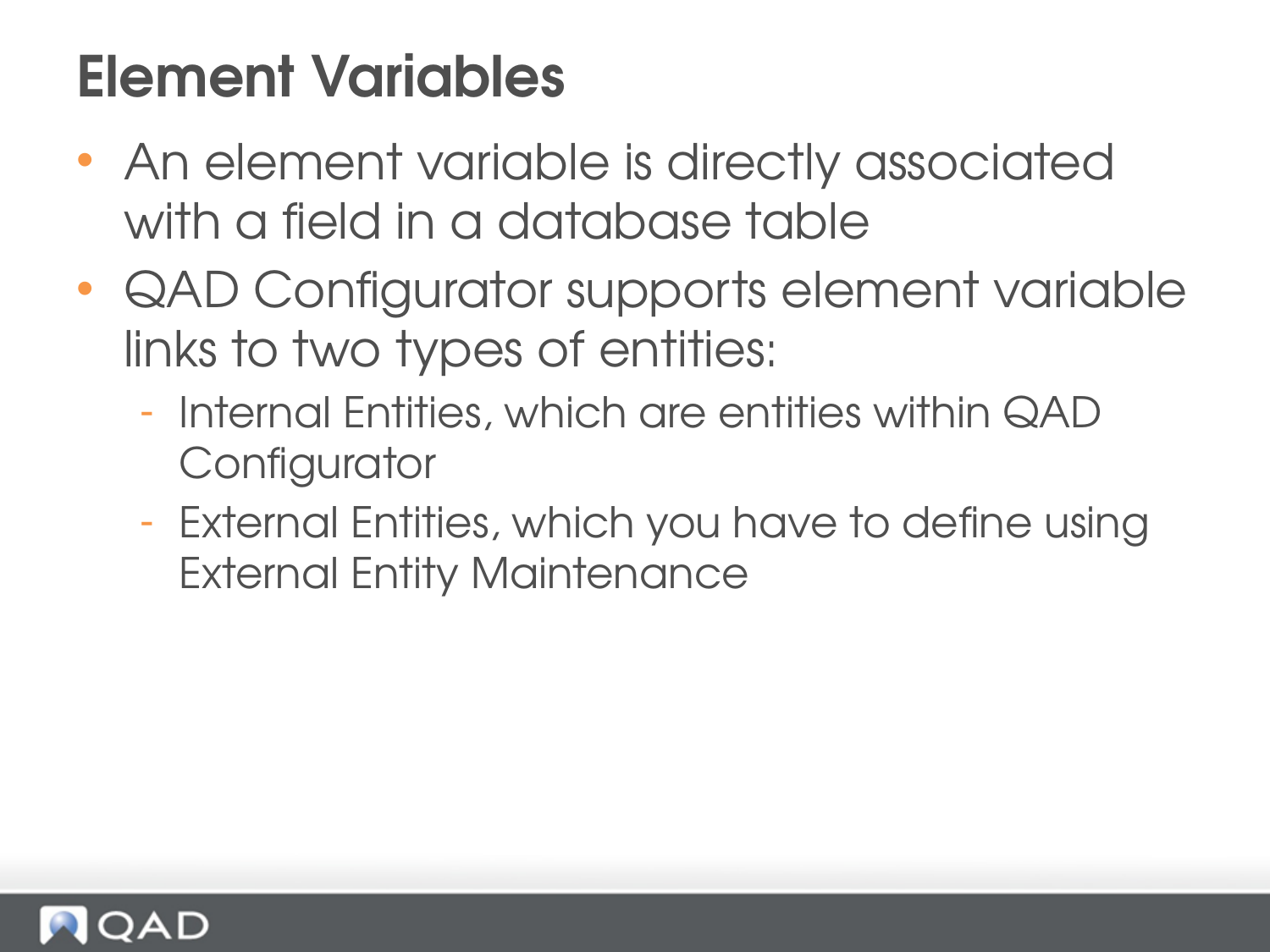

# Element Variables
An element variable is directly associated with a field in a database table
QAD Configurator supports element variable links to two types of entities:
Internal Entities, which are entities within QAD Configurator
External Entities, which you have to define using External Entity Maintenance